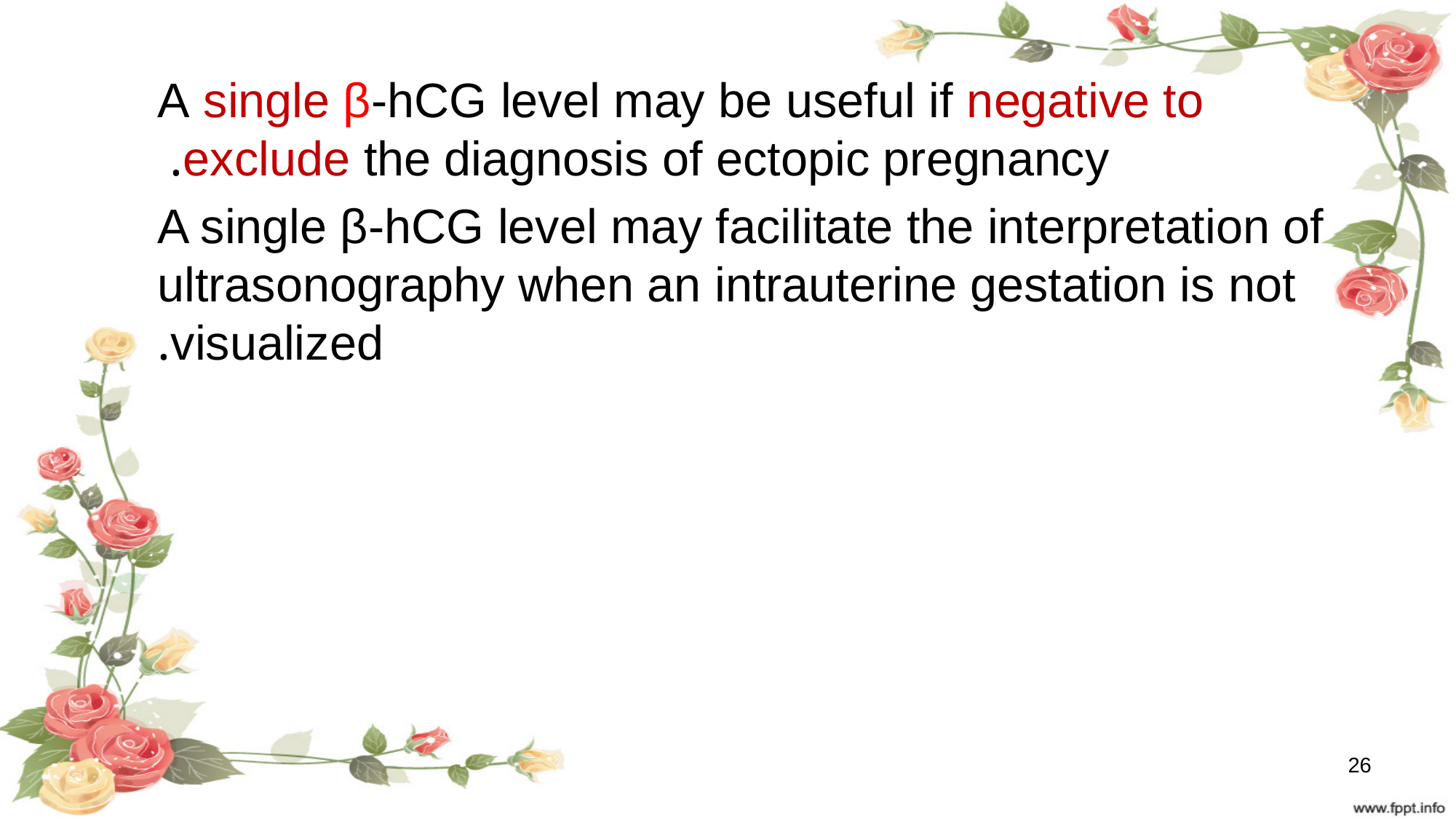

A single β-hCG level may be useful if negative to exclude the diagnosis of ectopic pregnancy.
A single β-hCG level may facilitate the interpretation of ultrasonography when an intrauterine gestation is not visualized.
26